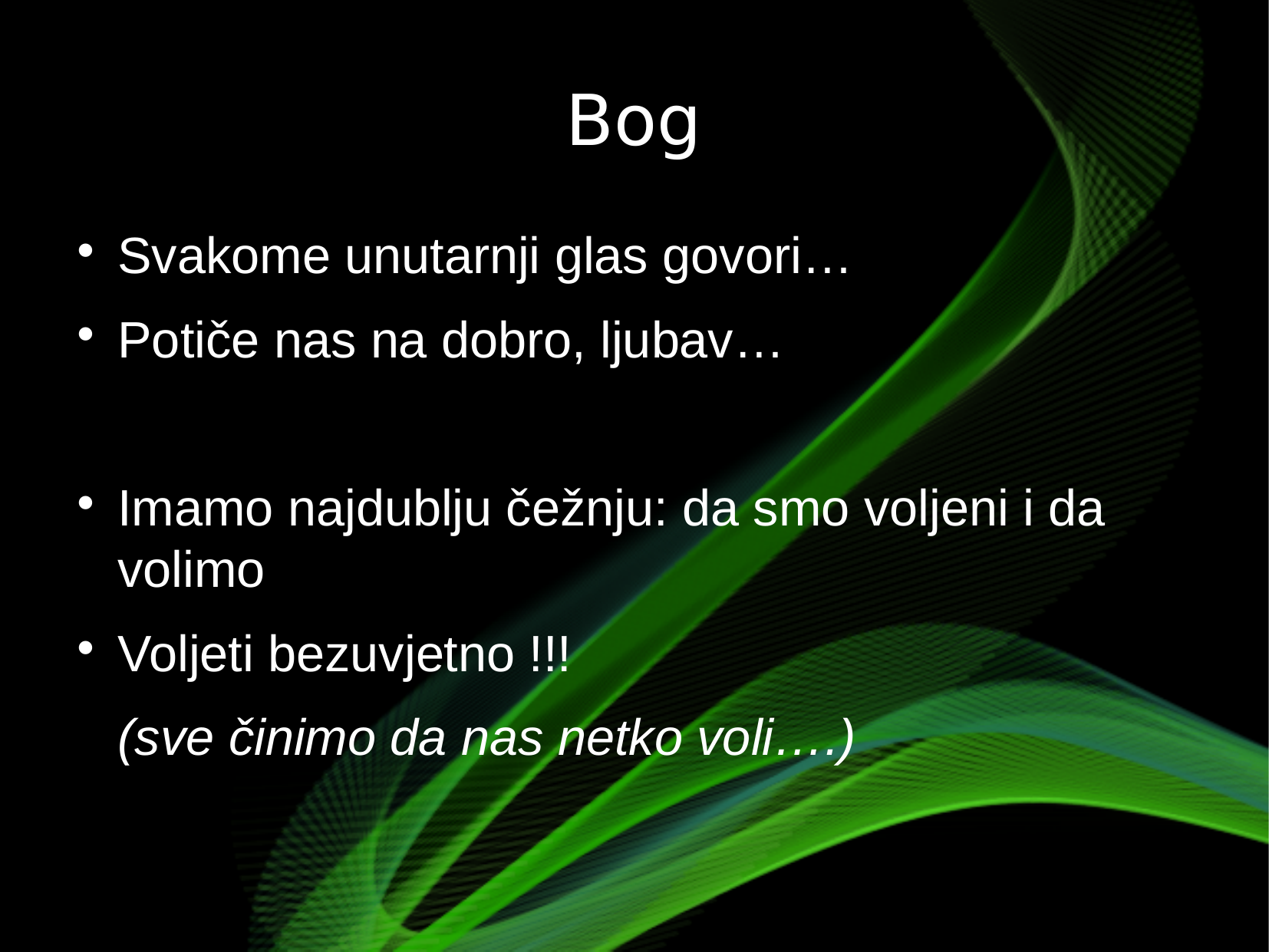

# Bog
Svakome unutarnji glas govori…
Potiče nas na dobro, ljubav…

Imamo najdublju čežnju: da smo voljeni i da volimo
Voljeti bezuvjetno !!!
(sve činimo da nas netko voli….)